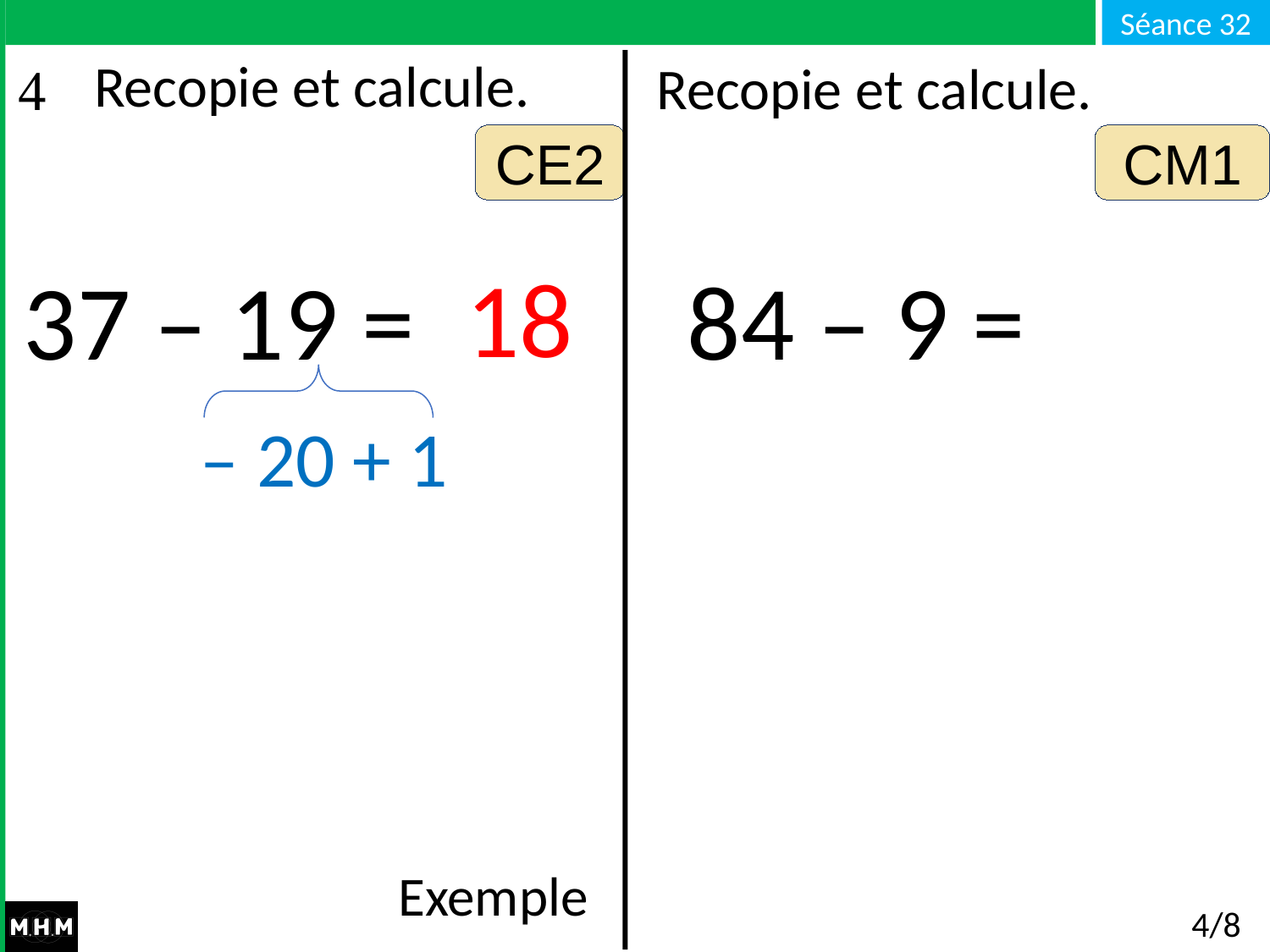

# Recopie et calcule.
Recopie et calcule.
CE2
CM1
18
37 – 19 =
84 – 9 =

– 20 + 1
Exemple
4/8